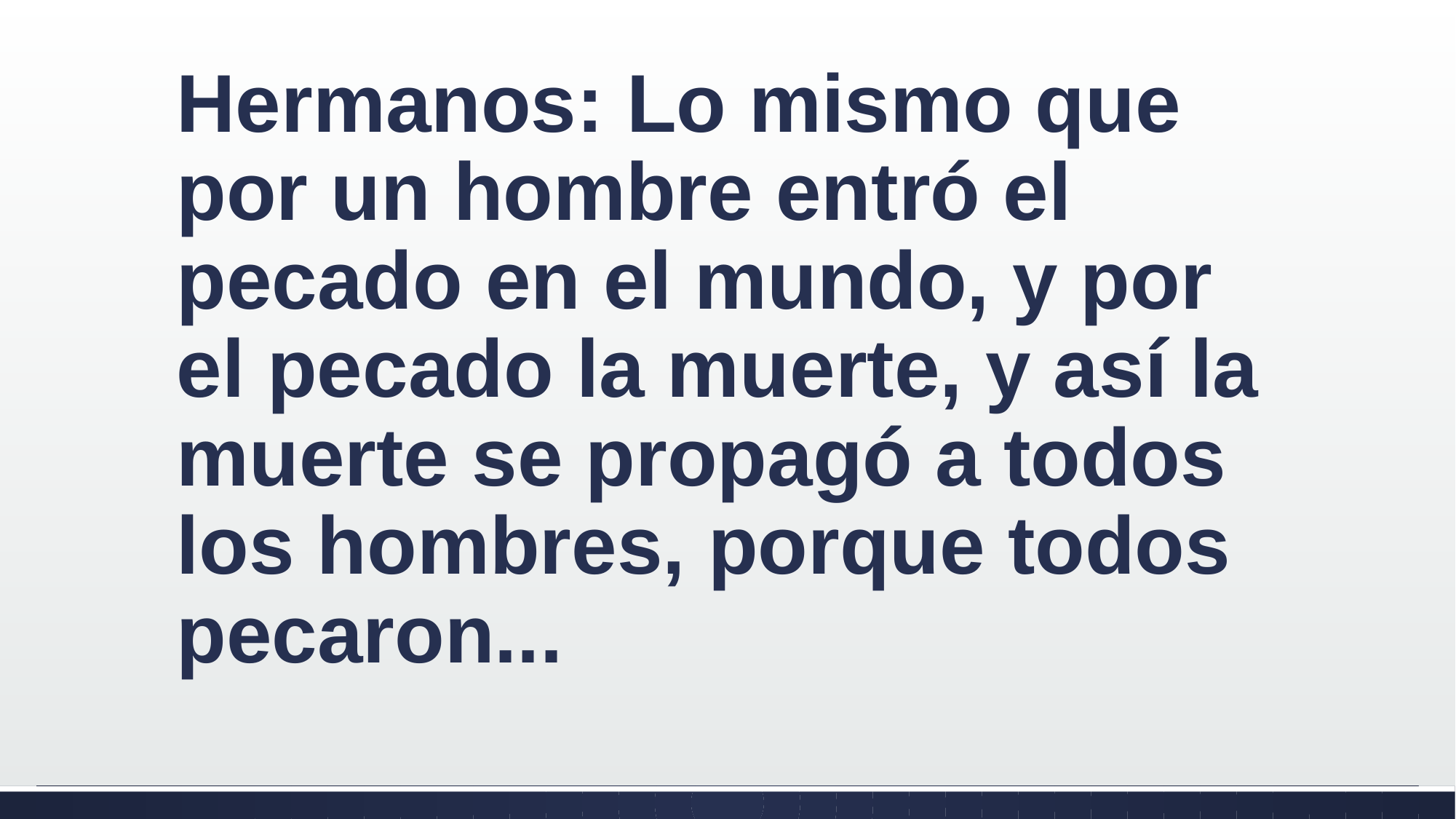

#
Hermanos: Lo mismo que por un hombre entró el pecado en el mundo, y por el pecado la muerte, y así la muerte se propagó a todos los hombres, porque todos pecaron...